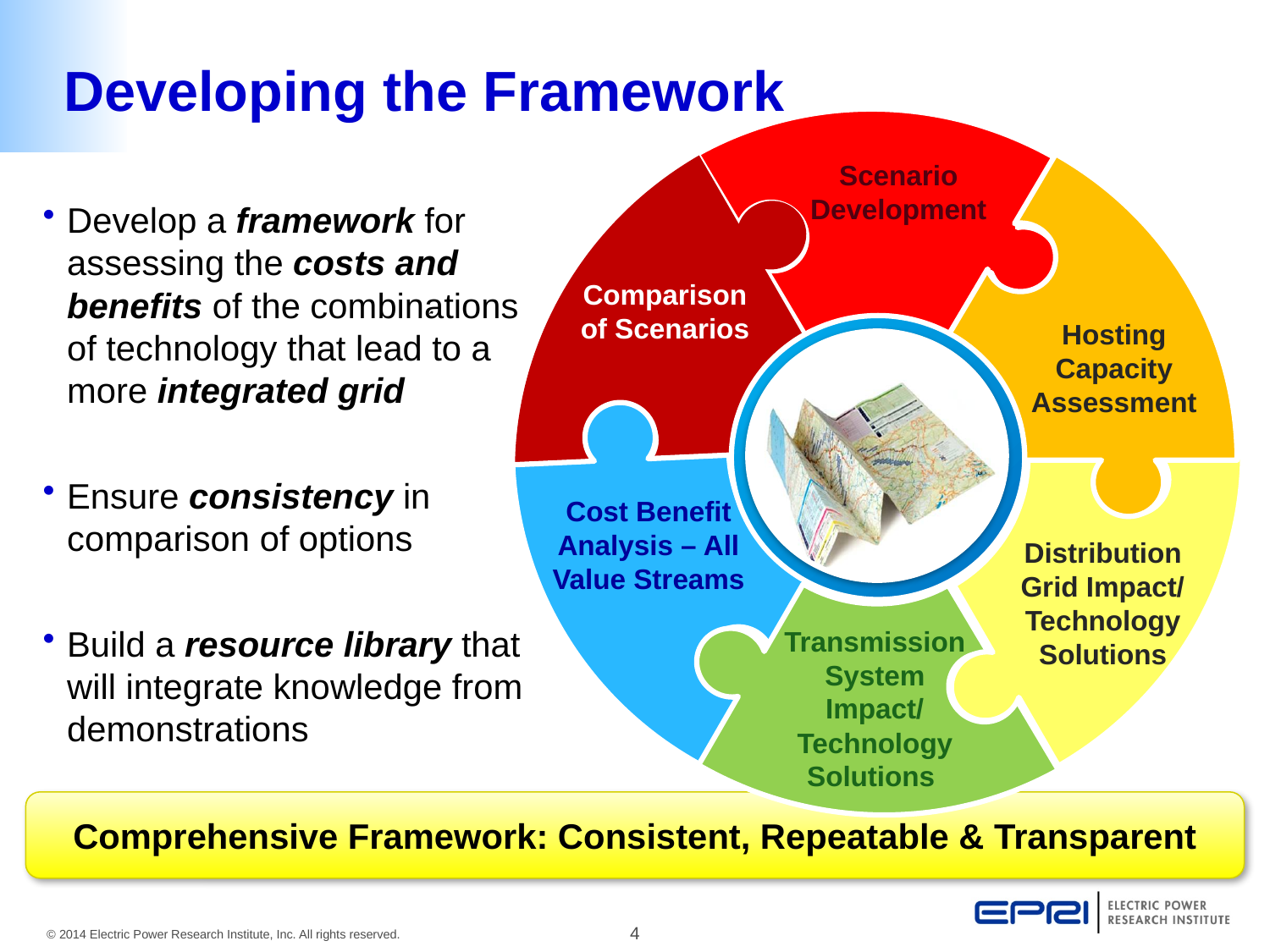

# Developing the Framework

Scenario Development
Comparison of Scenarios
Hosting Capacity Assessment
Cost Benefit Analysis – All Value Streams
Distribution Grid Impact/ Technology Solutions
Transmission System Impact/ Technology Solutions

Develop a framework for assessing the costs and benefits of the combinations of technology that lead to a more integrated grid

Ensure consistency in comparison of options

Build a resource library that will integrate knowledge from demonstrations

Comprehensive Framework: Consistent, Repeatable & Transparent